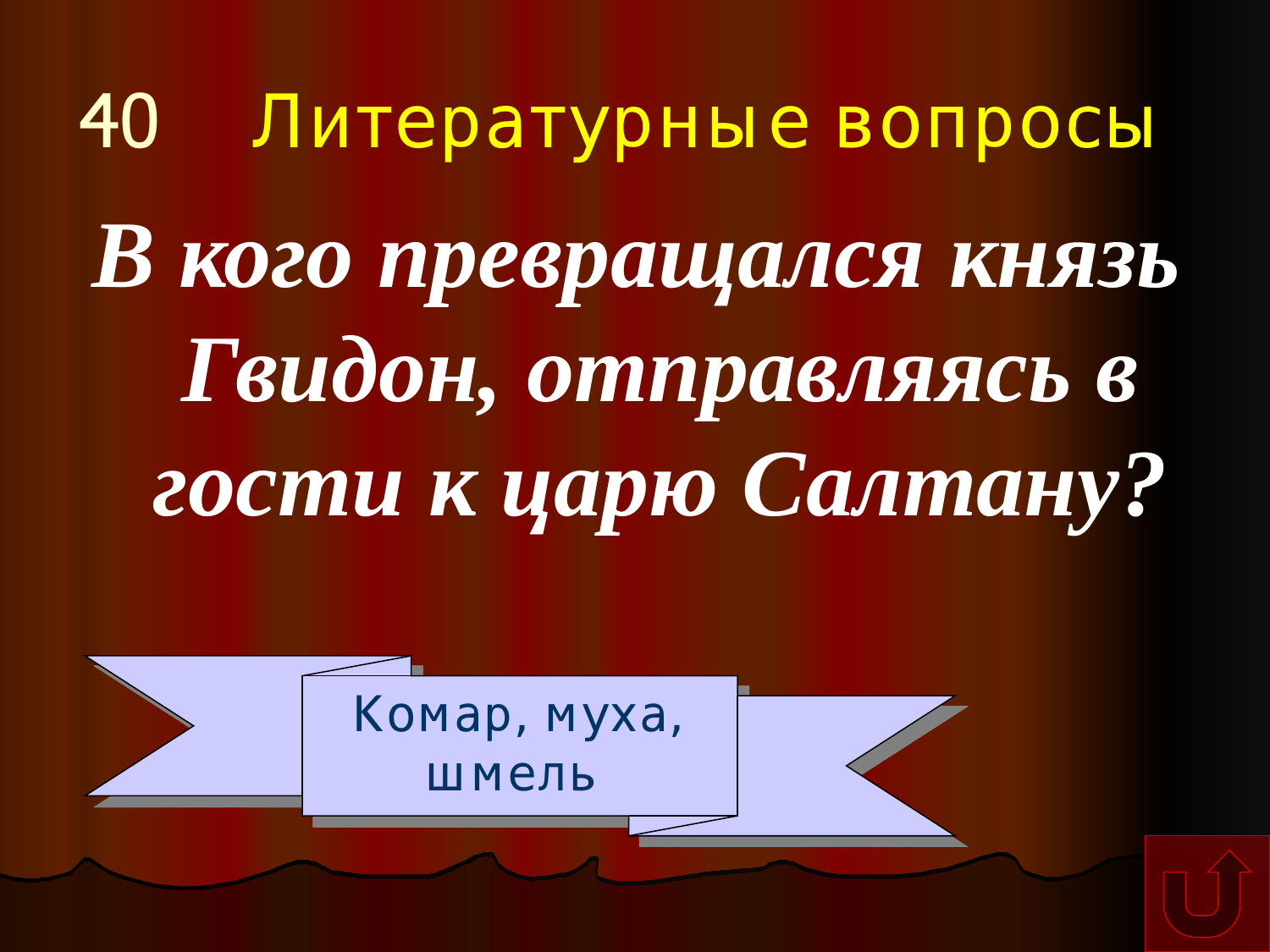

# 40    Литературные вопросы
В кого превращался князь Гвидон, отправляясь в гости к царю Салтану?
Комар, муха, шмель